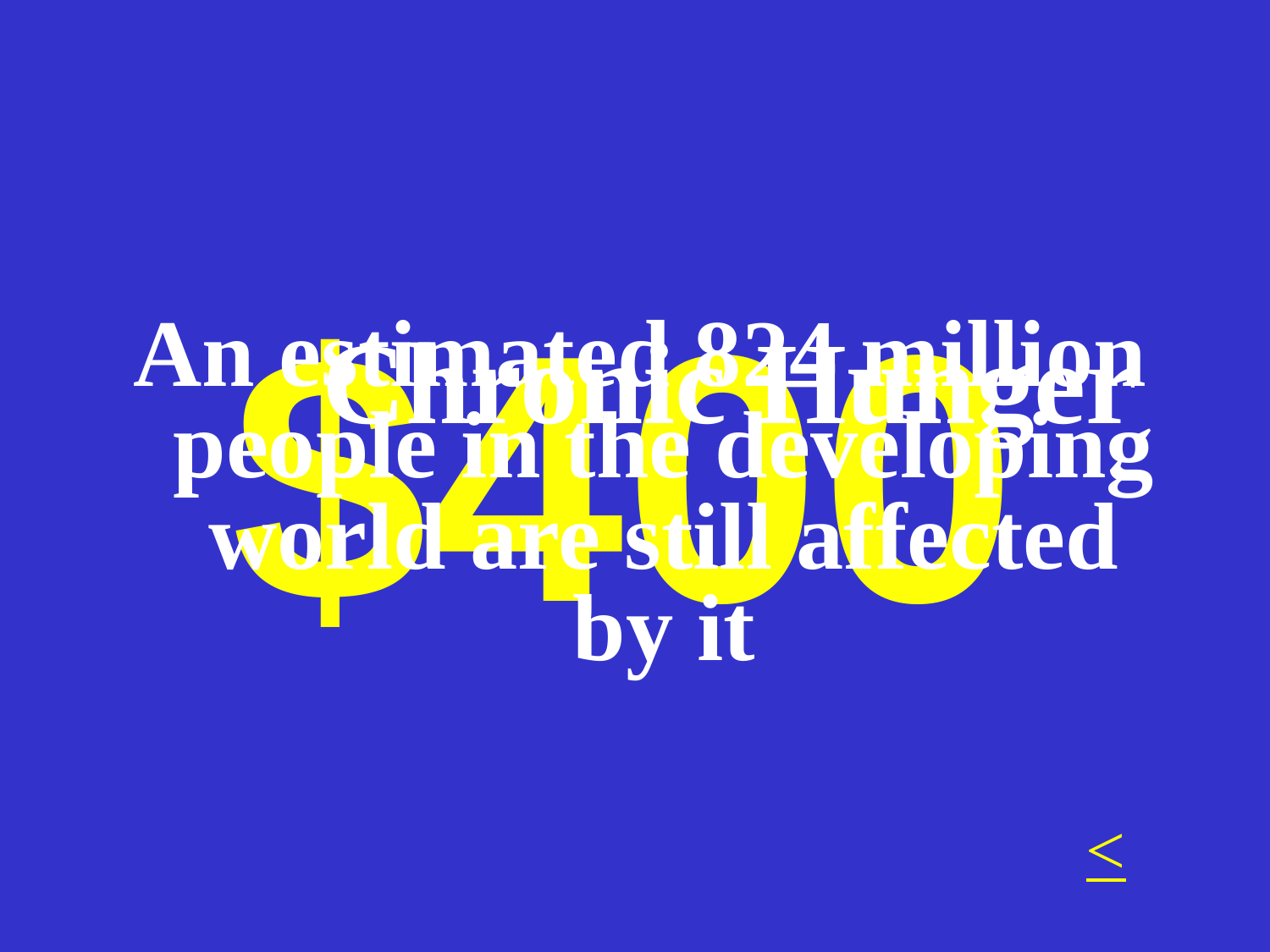

An estimated 824 million people in the developing world are still affected by it
Chronic Hunger
# $400
<